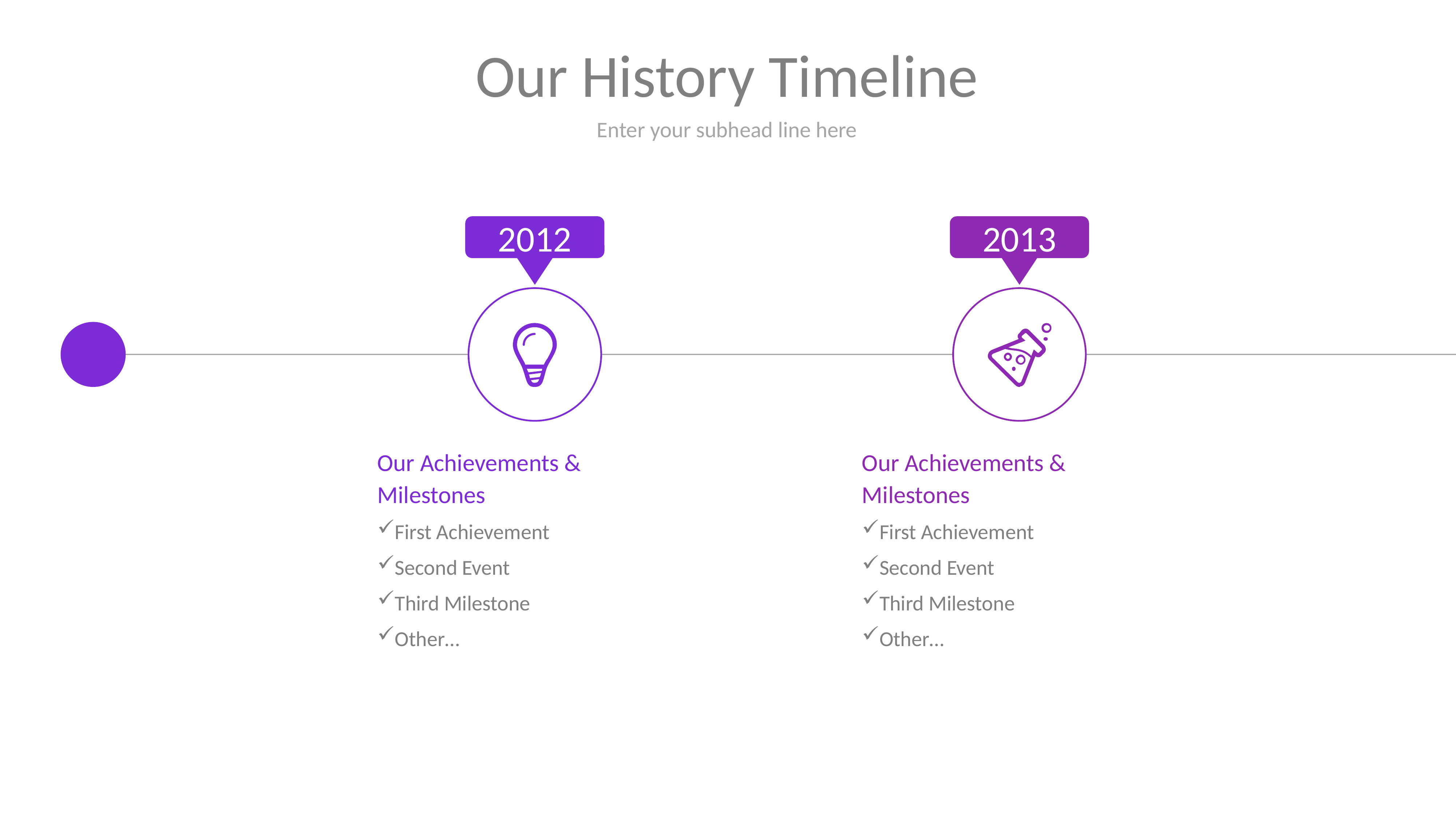

# Our History Timeline
Enter your subhead line here
2012

2013

Our Achievements &
Milestones
First Achievement
Second Event
Third Milestone
Other…
Our Achievements &
Milestones
First Achievement
Second Event
Third Milestone
Other…